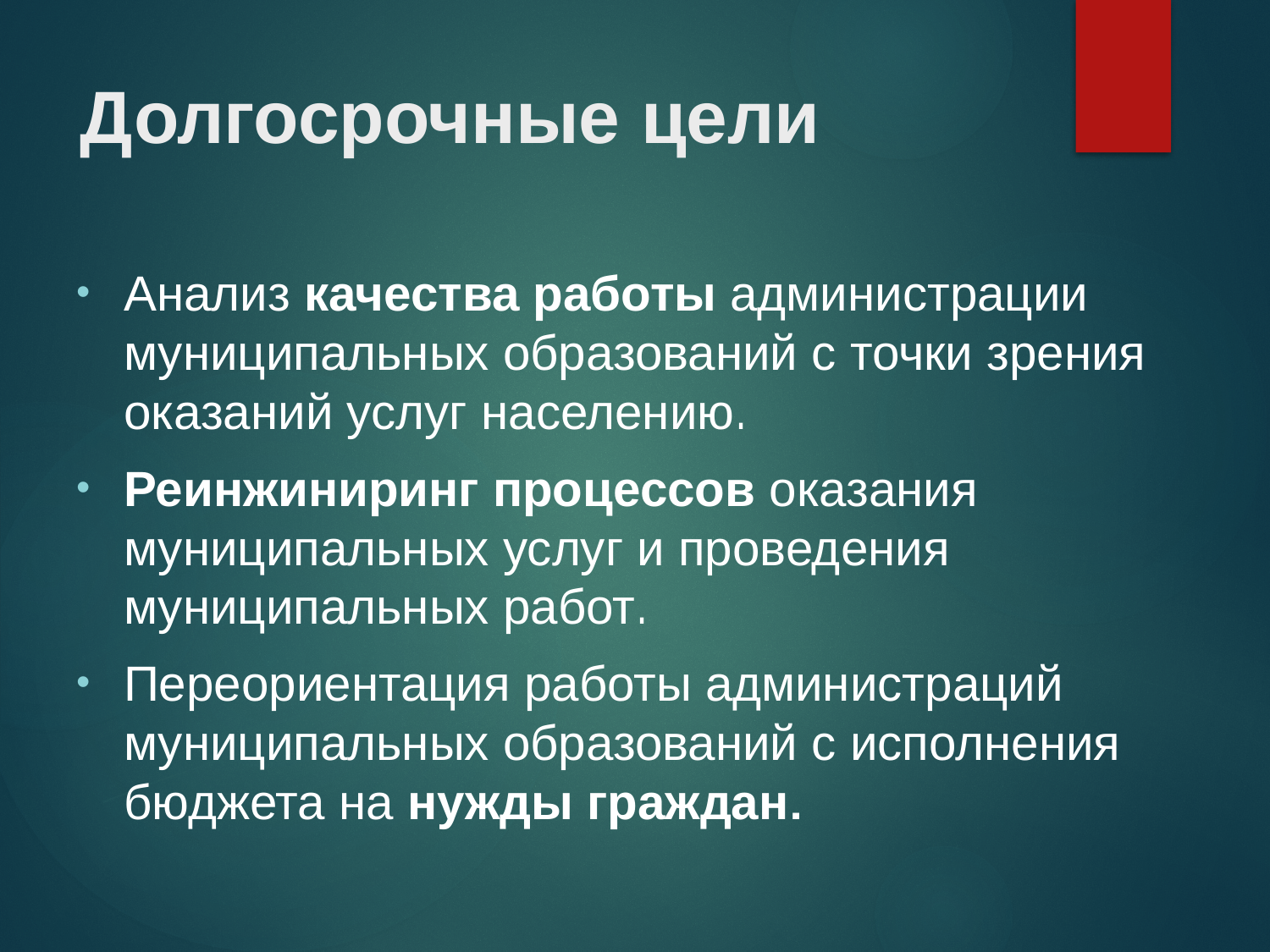

# Долгосрочные цели
Анализ качества работы администрации муниципальных образований с точки зрения оказаний услуг населению.
Реинжиниринг процессов оказания муниципальных услуг и проведения муниципальных работ.
Переориентация работы администраций муниципальных образований с исполнения бюджета на нужды граждан.